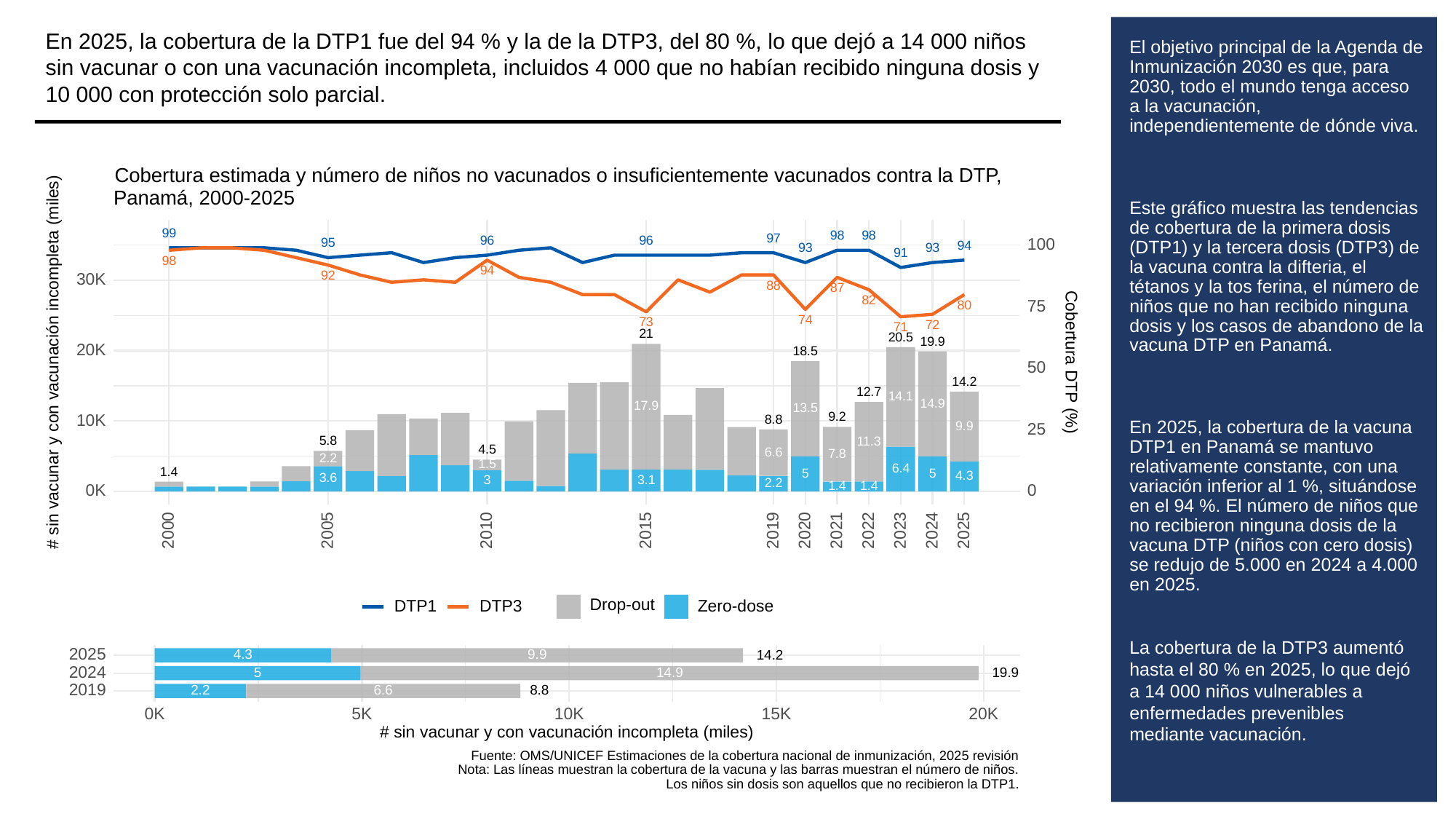

En 2025, la cobertura de la DTP1 fue del 94 % y la de la DTP3, del 80 %, lo que dejó a 14 000 niños sin vacunar o con una vacunación incompleta, incluidos 4 000 que no habían recibido ninguna dosis y 10 000 con protección solo parcial.
# El objetivo principal de la Agenda de Inmunización 2030 es que, para 2030, todo el mundo tenga acceso a la vacunación, independientemente de dónde viva.

Este gráfico muestra las tendencias de cobertura de la primera dosis (DTP1) y la tercera dosis (DTP3) de la vacuna contra la difteria, el tétanos y la tos ferina, el número de niños que no han recibido ninguna dosis y los casos de abandono de la vacuna DTP en Panamá.

En 2025, la cobertura de la vacuna DTP1 en Panamá se mantuvo relativamente constante, con una variación inferior al 1 %, situándose en el 94 %. El número de niños que no recibieron ninguna dosis de la vacuna DTP (niños con cero dosis) se redujo de 5.000 en 2024 a 4.000 en 2025.

La cobertura de la DTP3 aumentó hasta el 80 % en 2025, lo que dejó a 14 000 niños vulnerables a enfermedades prevenibles mediante vacunación.

Cobertura estimada y número de niños no vacunados o insuficientemente vacunados contra la DTP,
Panamá, 2000-2025

99
98
98
97
96
96
95
100
94
93
93

91
98
94
92
30K

88
87
82
75
80

74
73
72
71
21
20.5
19.9

20K

18.5

# sin vacunar y con vacunación incompleta (miles)
Cobertura DTP (%)

50
14.2

12.7

14.1
14.9
17.9

13.5

9.2

10K

8.8

9.9
25

5.8
11.3
4.5

6.6
7.8

2.2

1.5

6.4

1.4
5
5

4.3
3.6

3.1

3
2.2

1.4
1.4
0K
0

2023
2000
2005
2010
2015
2019
2020
2021
2022
2024
2025

Drop-out
DTP3
Zero-dose
DTP1

2025
4.3
9.9
14.2

2024
14.9
19.9
5

2019
6.6
8.8
2.2

0K
10K
15K
20K
5K
# sin vacunar y con vacunación incompleta (miles)
Fuente: OMS/UNICEF Estimaciones de la cobertura nacional de inmunización, 2025 revisión
Nota: Las líneas muestran la cobertura de la vacuna y las barras muestran el número de niños.
Los niños sin dosis son aquellos que no recibieron la DTP1.